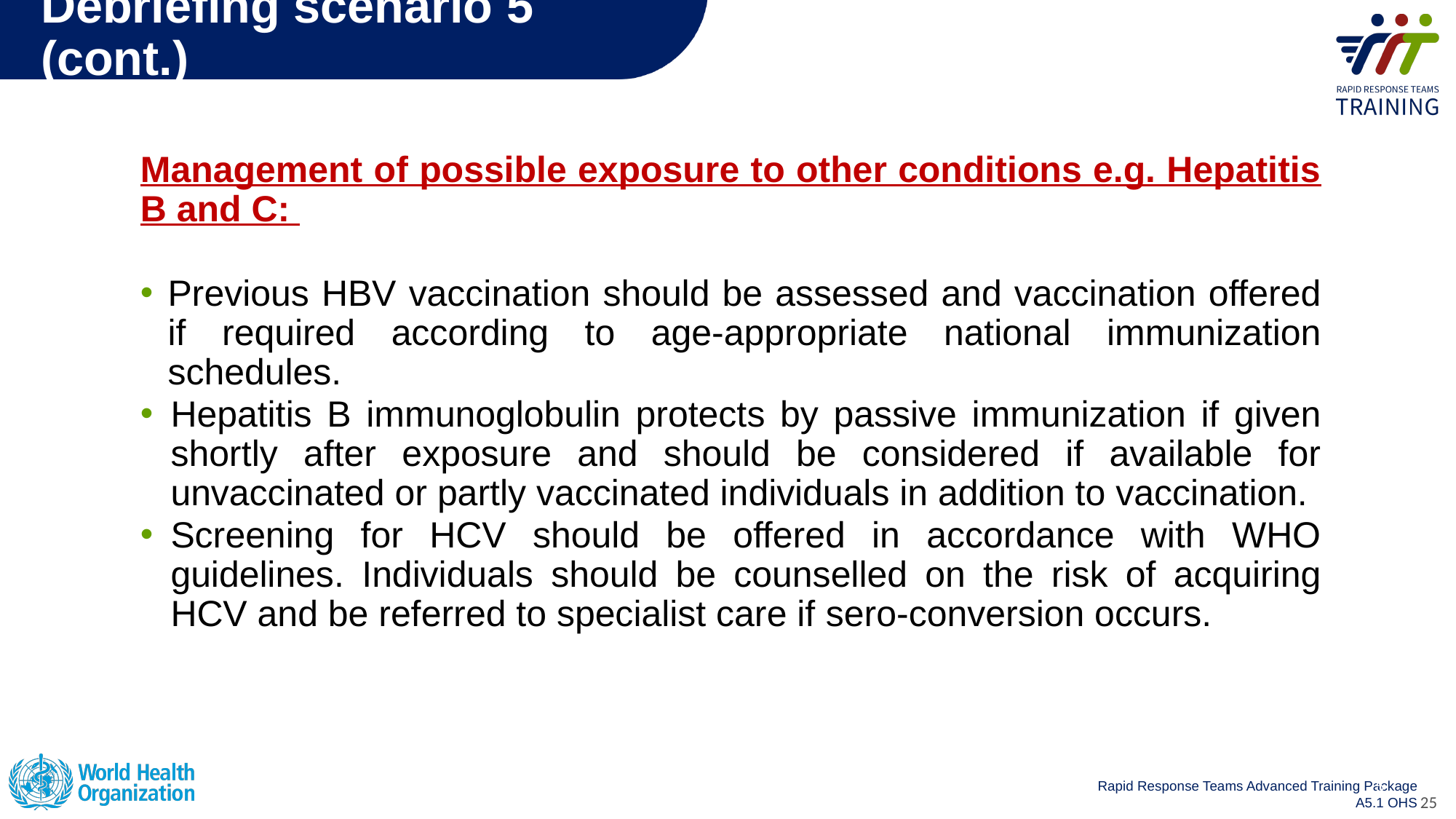

# Debriefing scenario 5 (cont.)
Management of possible exposure to other conditions e.g. Hepatitis B and C:

Previous HBV vaccination should be assessed and vaccination offered if required according to age-appropriate national immunization schedules.
Hepatitis B immunoglobulin protects by passive immunization if given shortly after exposure and should be considered if available for unvaccinated or partly vaccinated individuals in addition to vaccination.
Screening for HCV should be offered in accordance with WHO guidelines. Individuals should be counselled on the risk of acquiring HCV and be referred to specialist care if sero-conversion occurs.
25